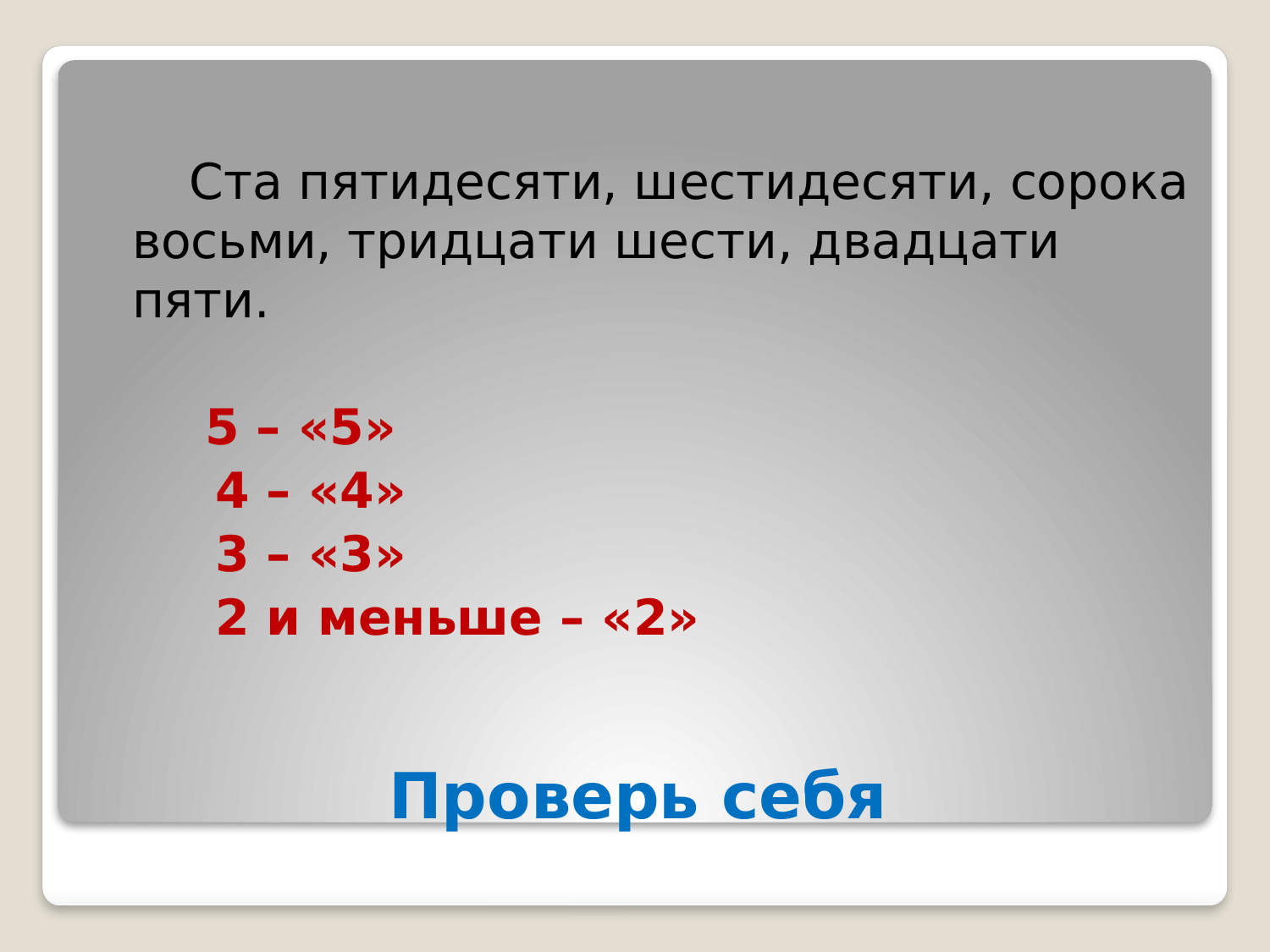

Ста пятидесяти, шестидесяти, сорока восьми, тридцати шести, двадцати пяти.

       5 – «5»
       4 – «4»
       3 – «3»
       2 и меньше – «2»
# Проверь себя